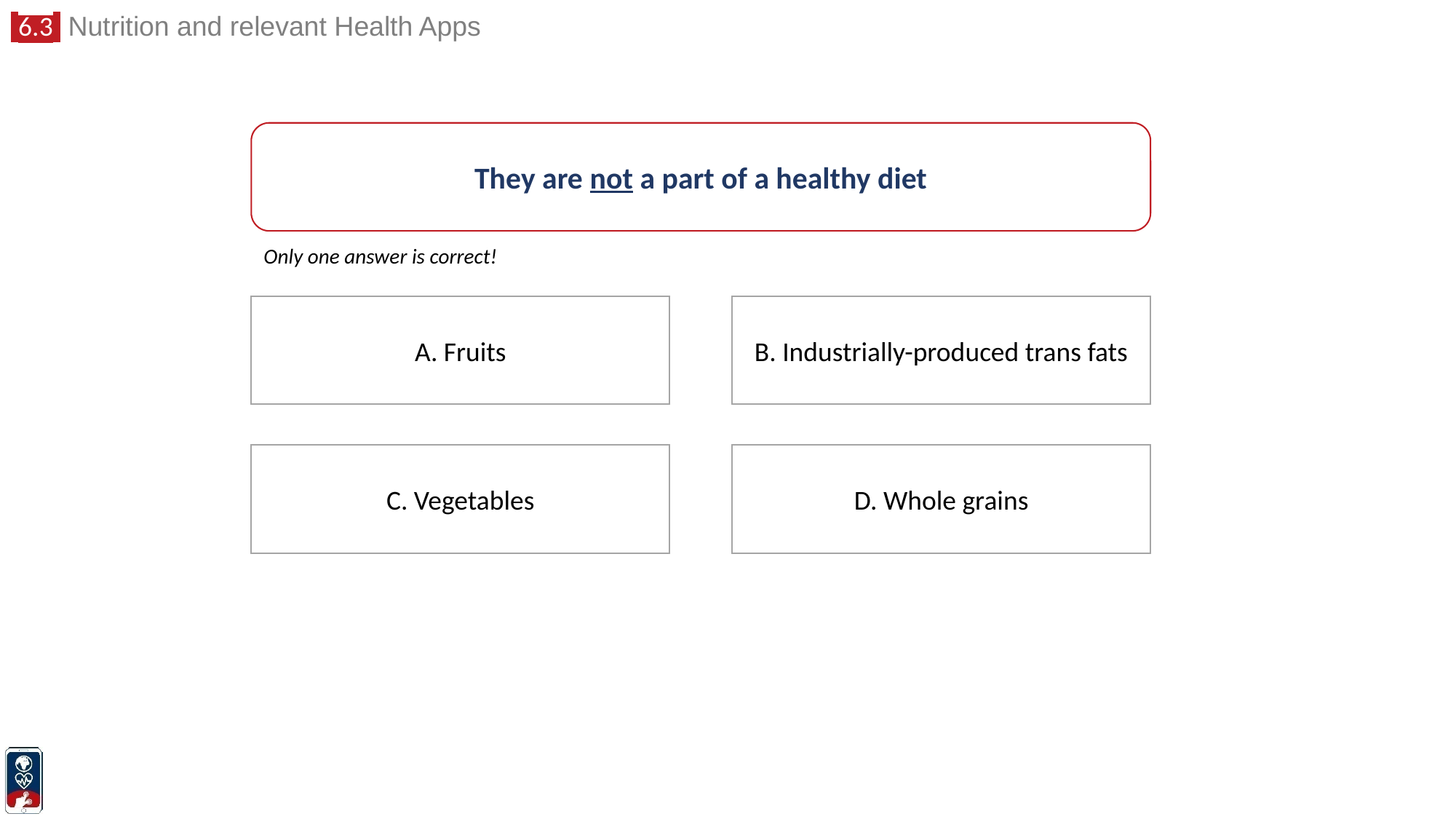

They are not a part of a healthy diet
Only one answer is correct!
A. Fruits
B. Industrially-produced trans fats
D. Whole grains
C. Vegetables